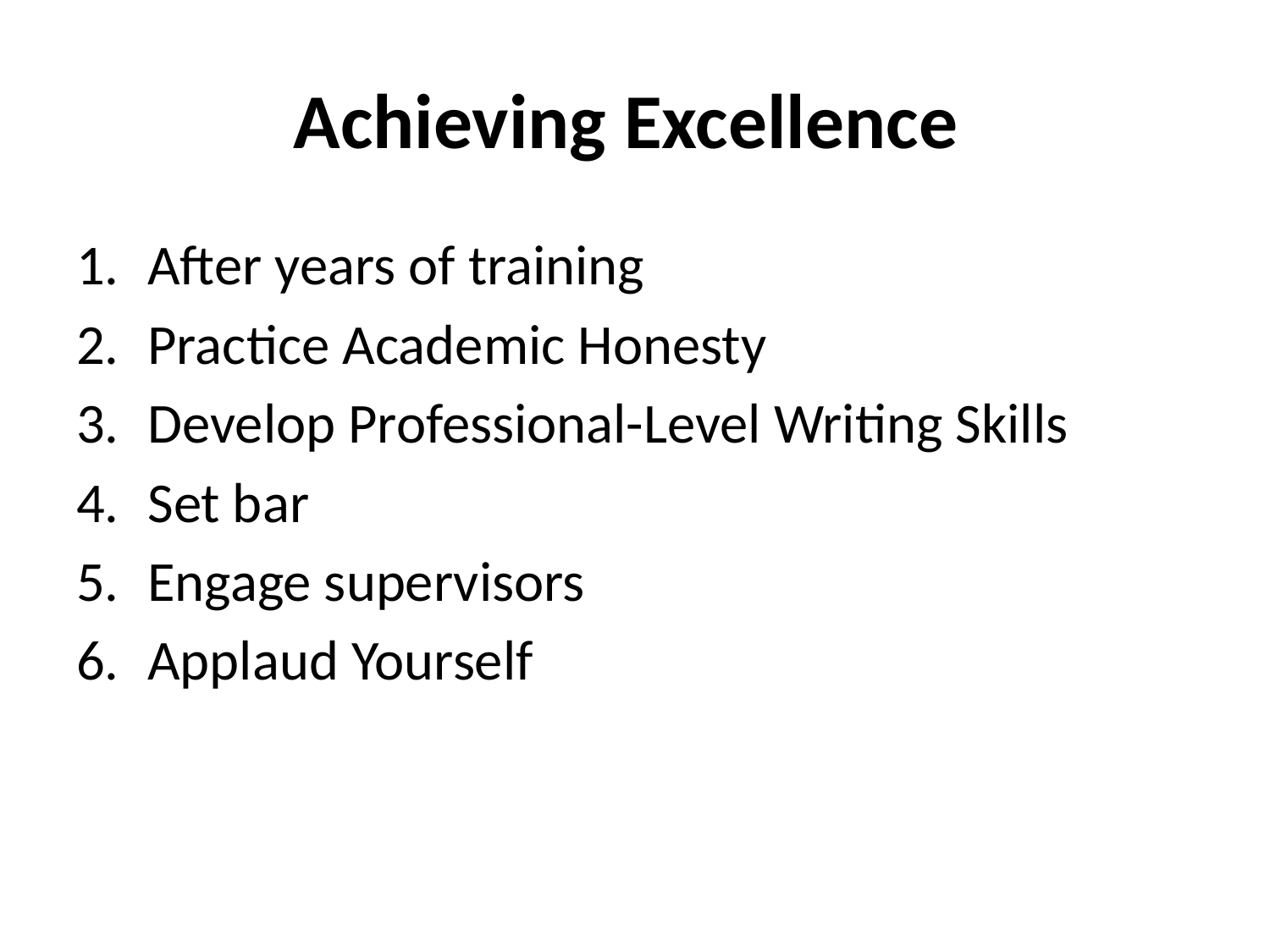

# Achieving Excellence
After years of training
Practice Academic Honesty
Develop Professional-Level Writing Skills
Set bar
Engage supervisors
Applaud Yourself